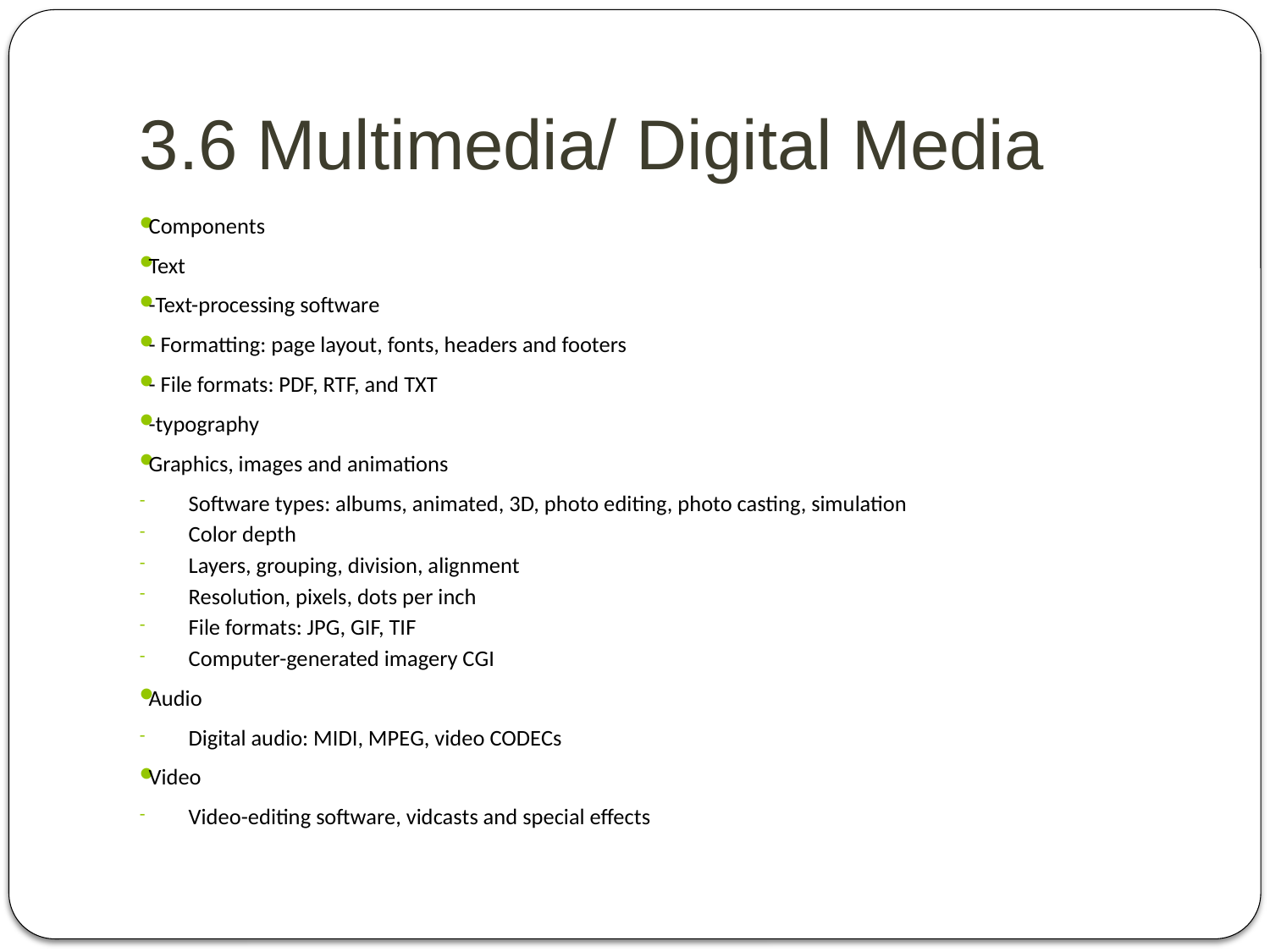

# 3.6 Multimedia/ Digital Media
Components
Text
-Text-processing software
- Formatting: page layout, fonts, headers and footers
- File formats: PDF, RTF, and TXT
-typography
Graphics, images and animations
Software types: albums, animated, 3D, photo editing, photo casting, simulation
Color depth
Layers, grouping, division, alignment
Resolution, pixels, dots per inch
File formats: JPG, GIF, TIF
Computer-generated imagery CGI
Audio
Digital audio: MIDI, MPEG, video CODECs
Video
Video-editing software, vidcasts and special effects